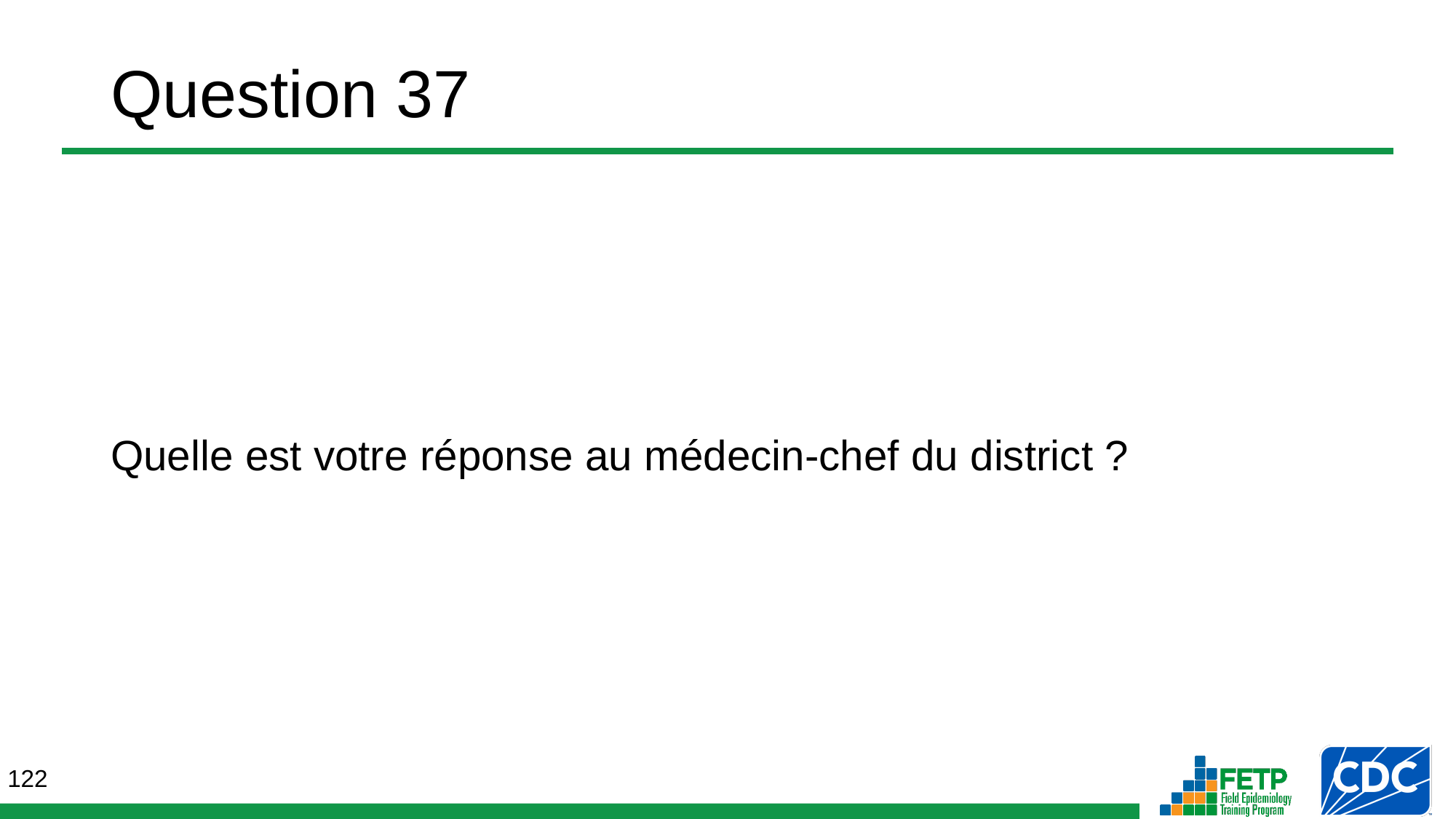

# Question 37
Quelle est votre réponse au médecin-chef du district ?